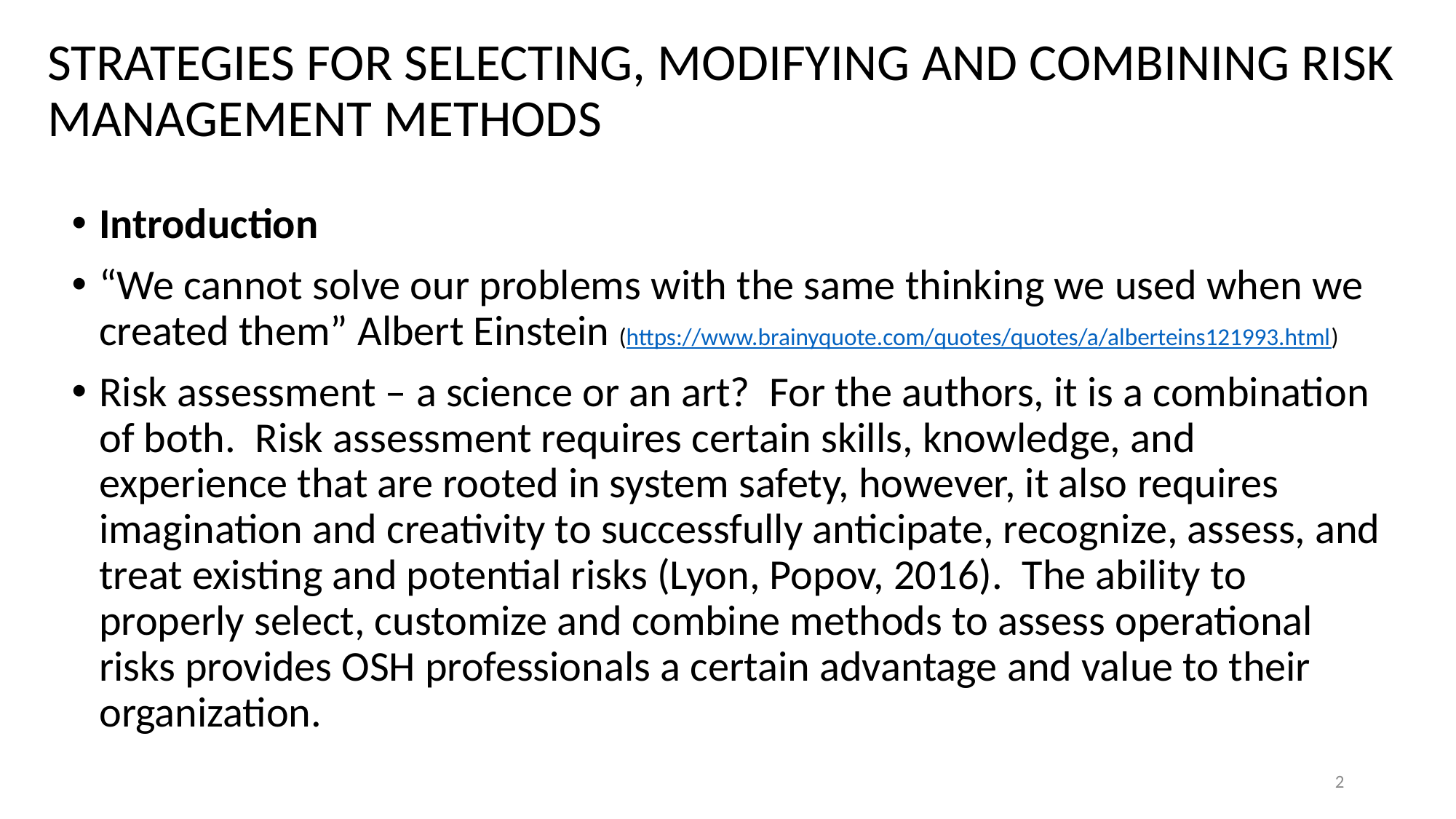

# STRATEGIES FOR SELECTING, MODIFYING AND COMBINING RISK MANAGEMENT METHODS
Introduction
“We cannot solve our problems with the same thinking we used when we created them” Albert Einstein (https://www.brainyquote.com/quotes/quotes/a/alberteins121993.html)
Risk assessment – a science or an art?  For the authors, it is a combination of both.  Risk assessment requires certain skills, knowledge, and experience that are rooted in system safety, however, it also requires imagination and creativity to successfully anticipate, recognize, assess, and treat existing and potential risks (Lyon, Popov, 2016).  The ability to properly select, customize and combine methods to assess operational risks provides OSH professionals a certain advantage and value to their organization.
2